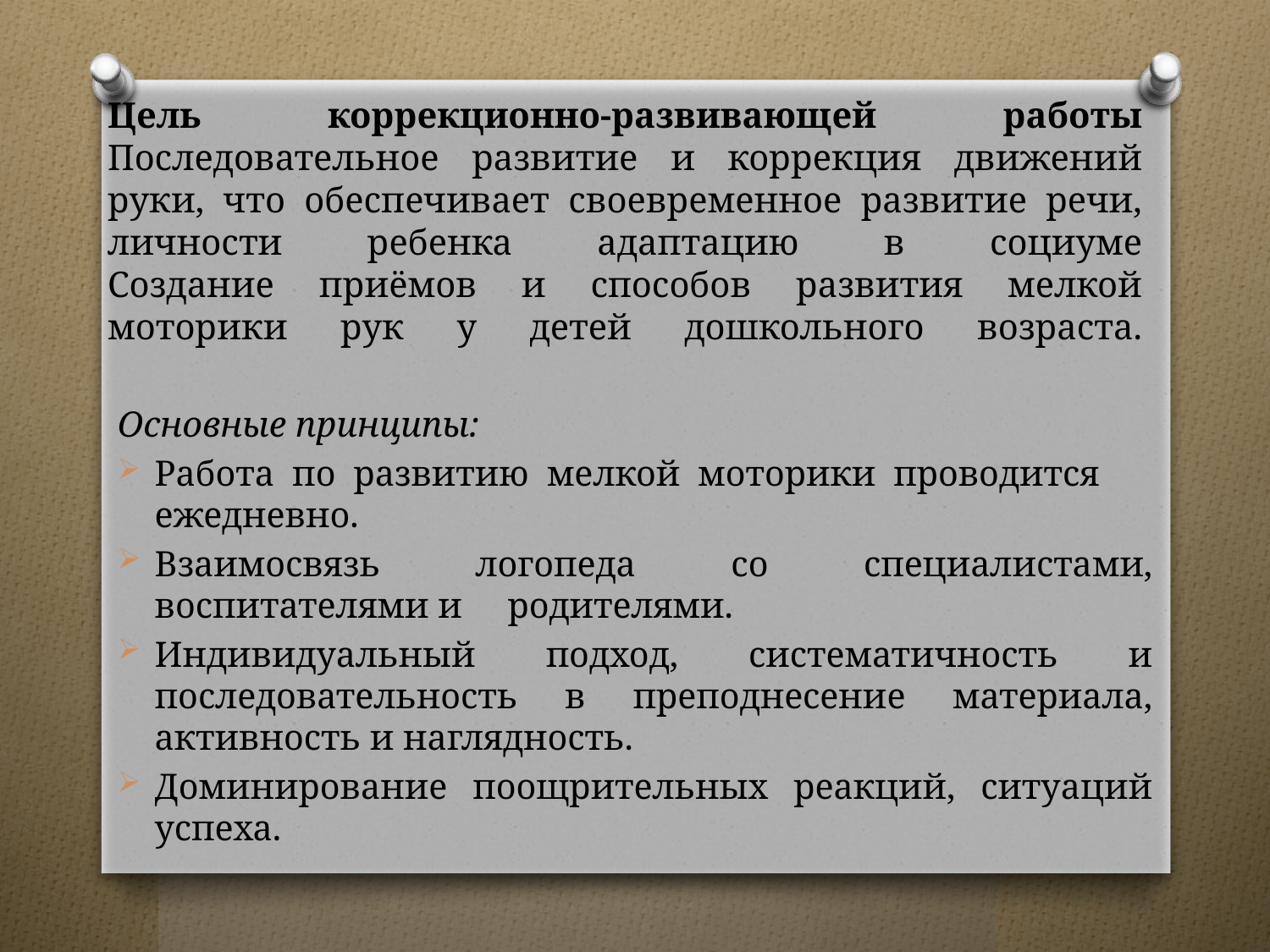

# Цель коррекционно-развивающей работы Последовательное развитие и коррекция движений руки, что обеспечивает своевременное развитие речи, личности ребенка адаптацию в социуме Создание приёмов и способов развития мелкой моторики рук у детей дошкольного возраста.
Основные принципы:
Работа по развитию мелкой моторики проводится    ежедневно.
Взаимосвязь логопеда со специалистами, воспитателями и     родителями.
Индивидуальный подход, систематичность и последовательность в преподнесение материала, активность и наглядность.
Доминирование поощрительных реакций, ситуаций успеха.